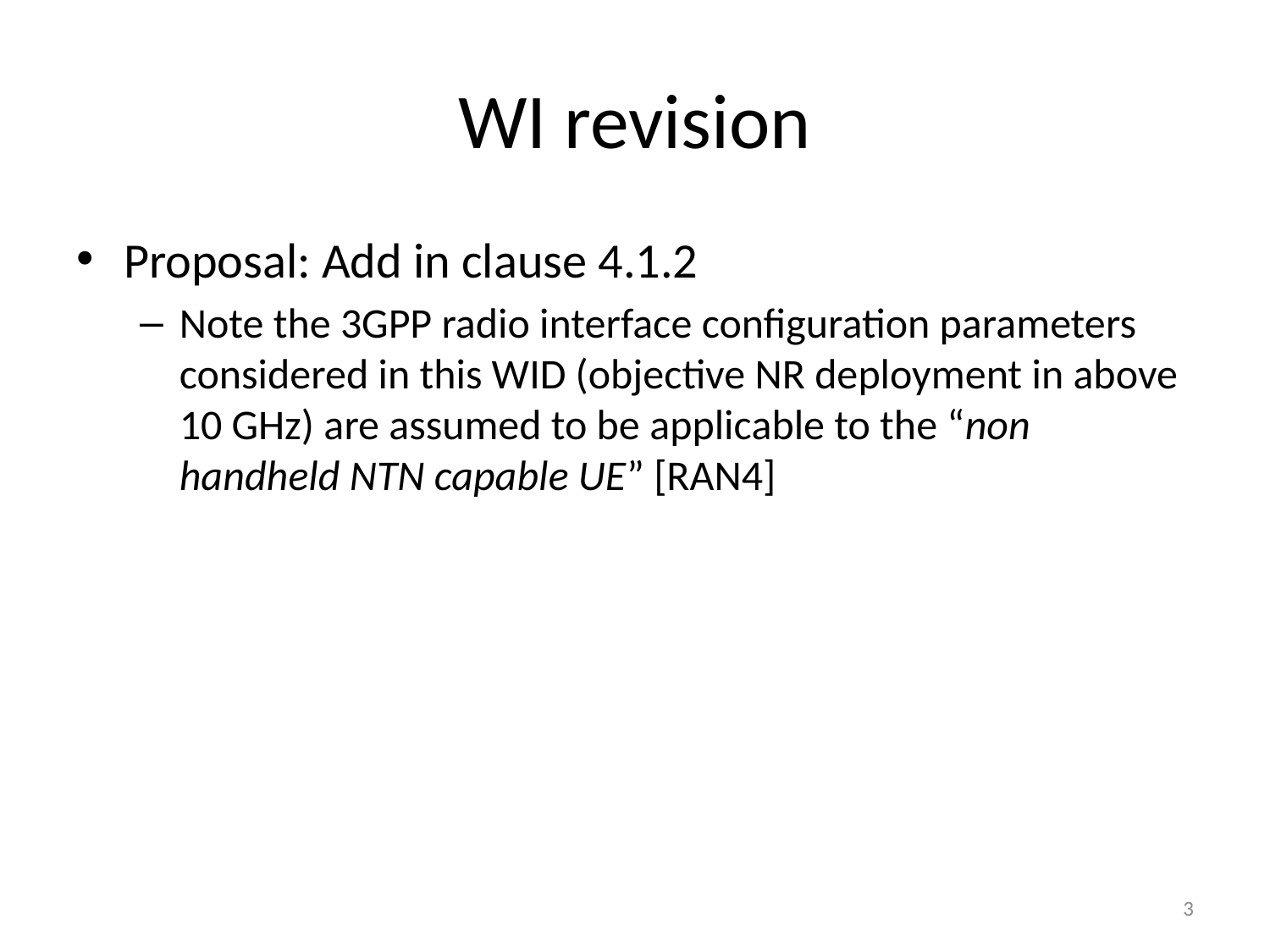

# WI revision
Proposal: Add in clause 4.1.2
Note the 3GPP radio interface configuration parameters considered in this WID (objective NR deployment in above 10 GHz) are assumed to be applicable to the “non handheld NTN capable UE” [RAN4]
3